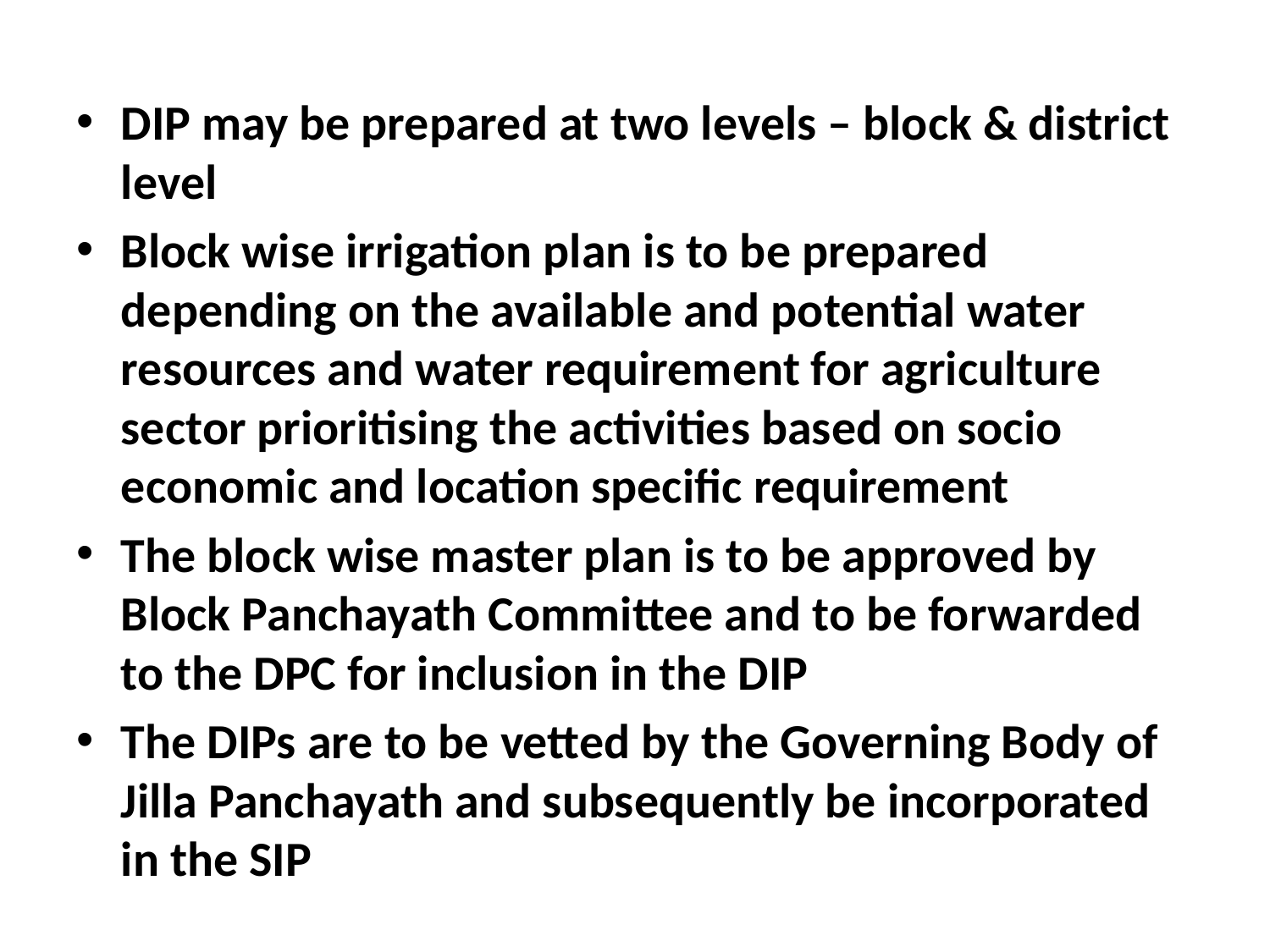

#
DIP may be prepared at two levels – block & district level
Block wise irrigation plan is to be prepared depending on the available and potential water resources and water requirement for agriculture sector prioritising the activities based on socio economic and location specific requirement
The block wise master plan is to be approved by Block Panchayath Committee and to be forwarded to the DPC for inclusion in the DIP
The DIPs are to be vetted by the Governing Body of Jilla Panchayath and subsequently be incorporated in the SIP